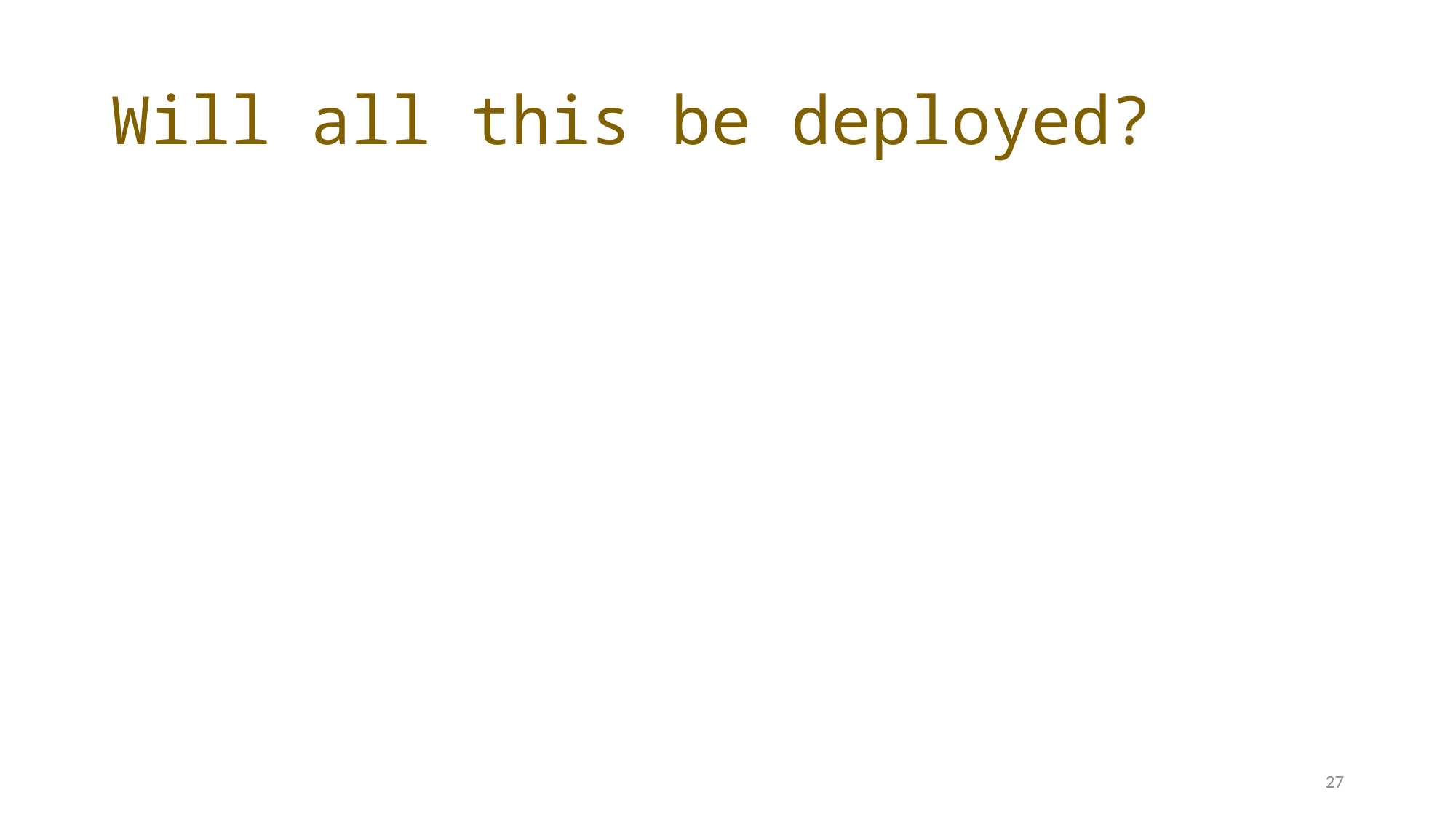

# Will all this be deployed?
27